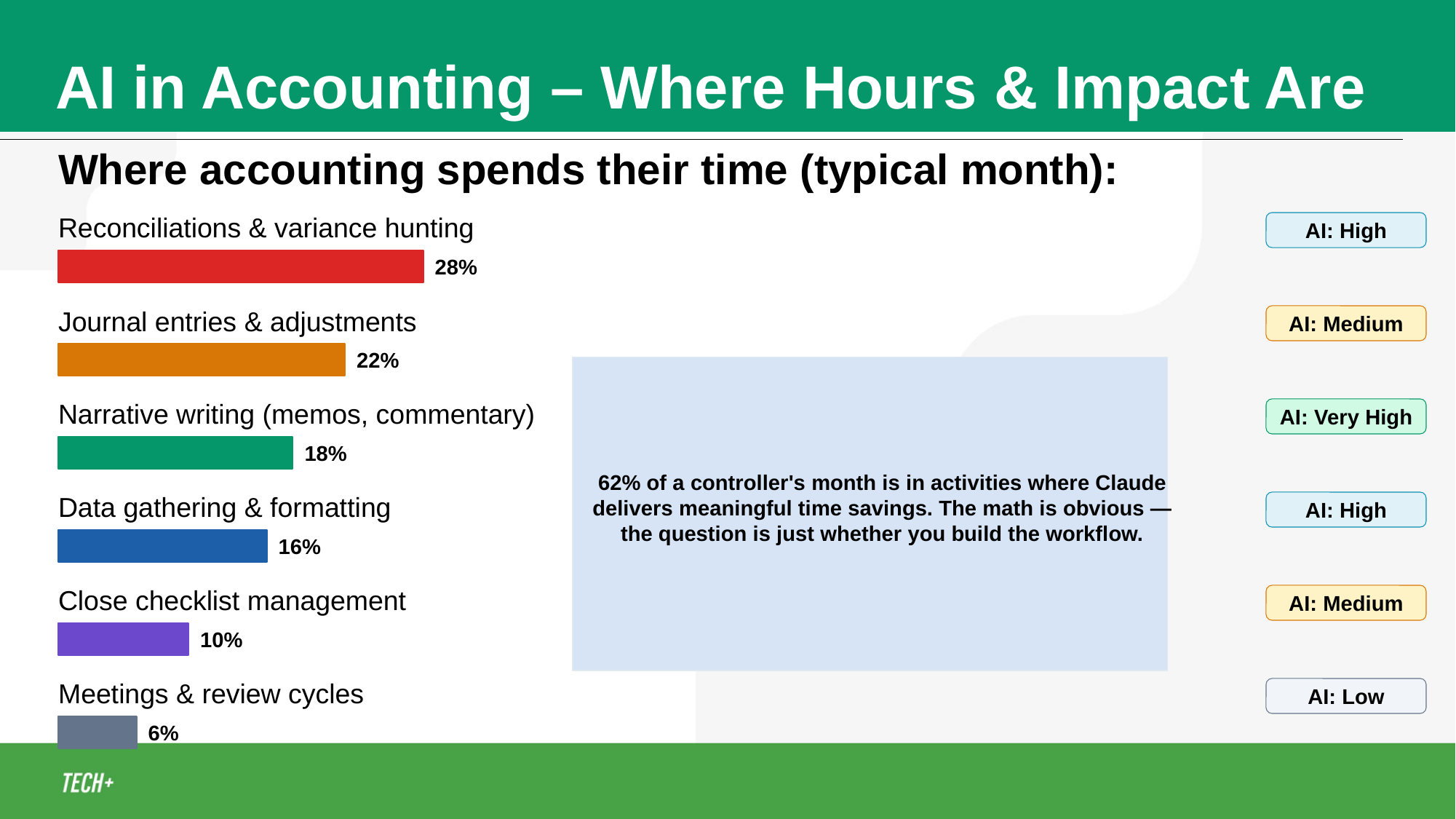

AI in Accounting – Where Hours & Impact Are
Where accounting spends their time (typical month):
Reconciliations & variance hunting

AI: High

28%
Journal entries & adjustments

AI: Medium

22%

62% of a controller's month is in activities where Claude delivers meaningful time savings. The math is obvious — the question is just whether you build the workflow.
Narrative writing (memos, commentary)

AI: Very High

18%
Data gathering & formatting

AI: High

16%
Close checklist management

AI: Medium

10%
Meetings & review cycles

AI: Low

6%